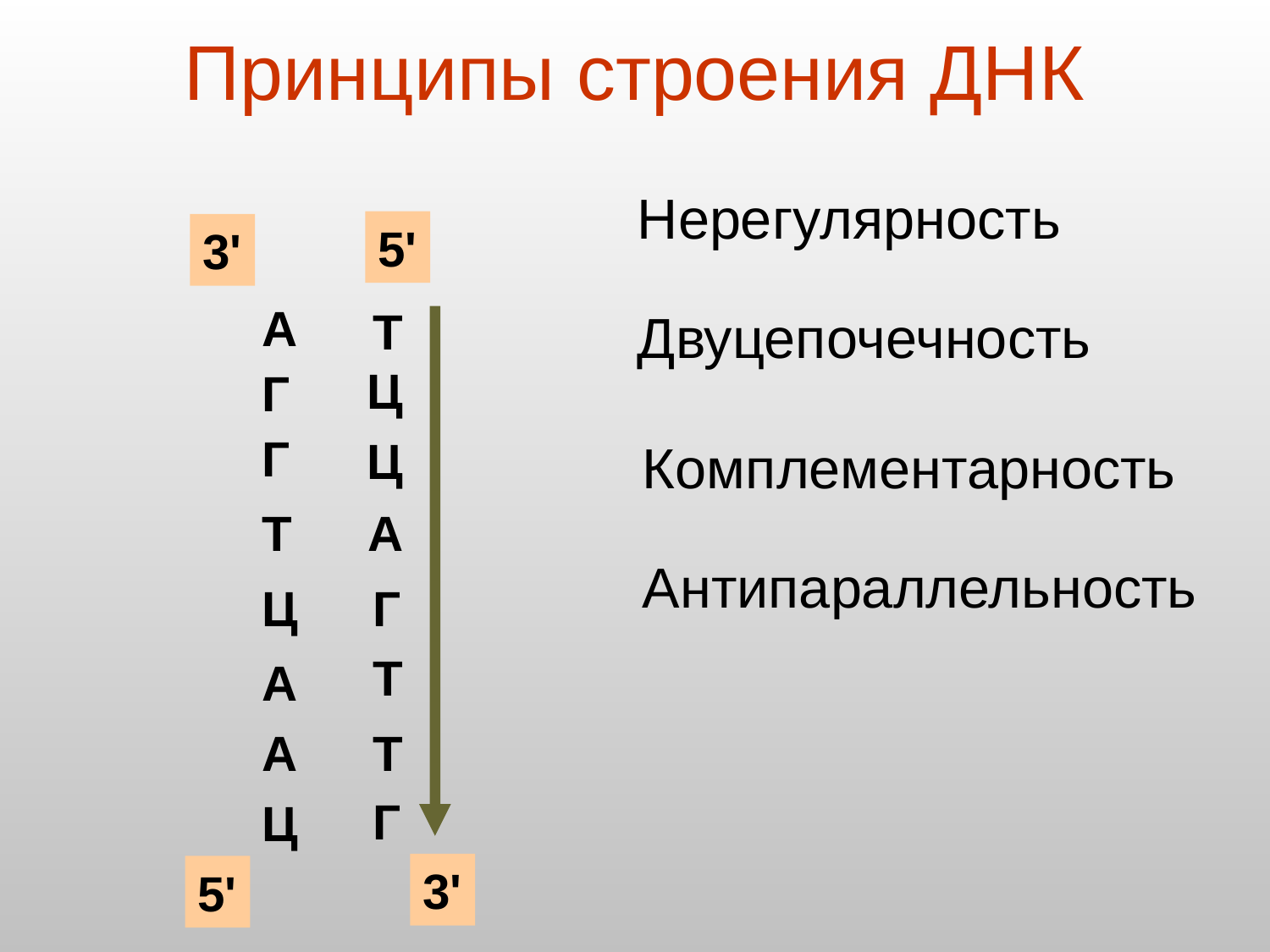

Принципы строения ДНК
Нерегулярность
5'
3'
А
Т
Двуцепочечность

Ц
Г
Г
Ц
Комплементарность
Т
А
Антипараллельность
Ц
Г
Т
А
А
Т
Г
Ц
3'
5'